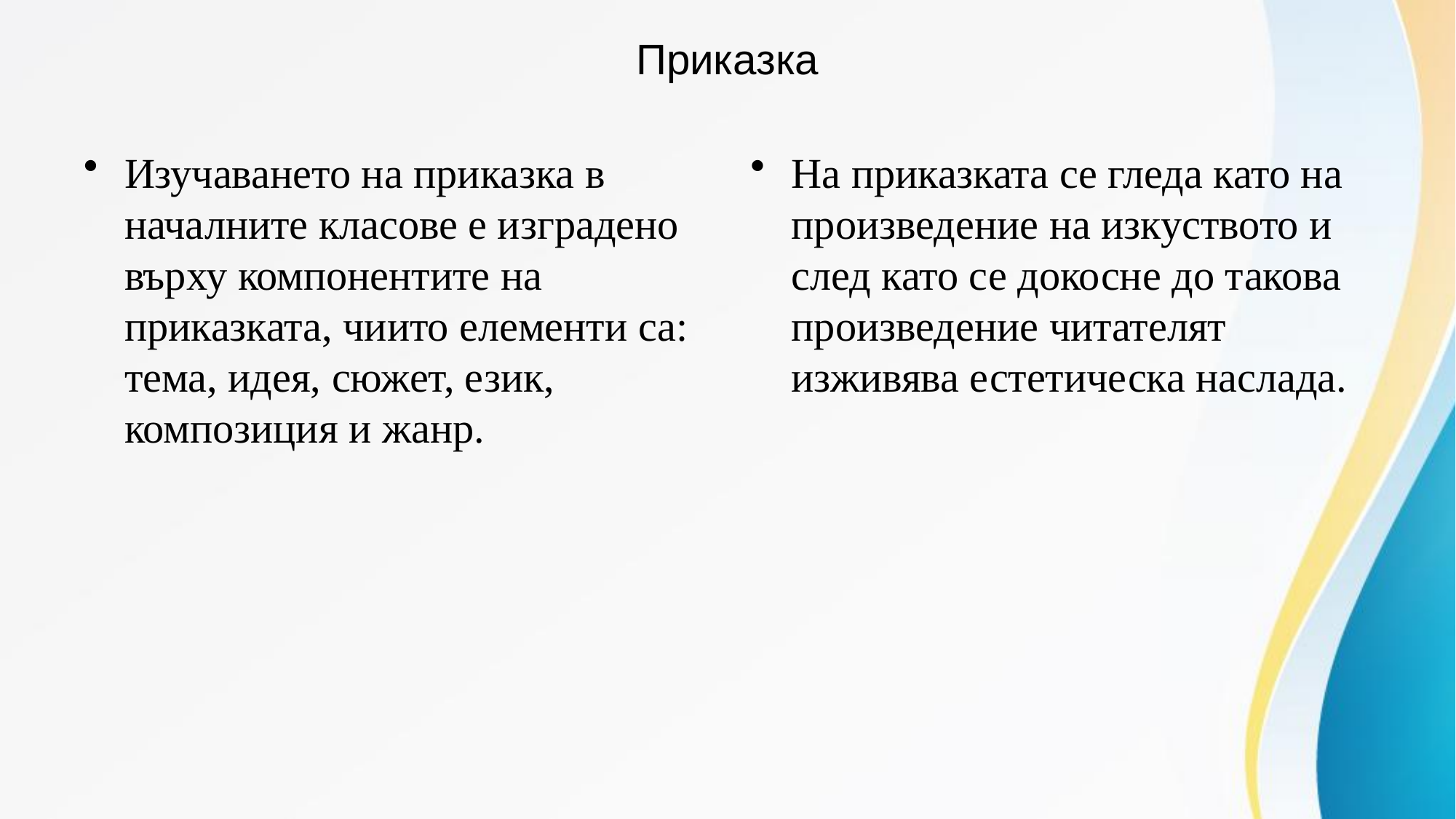

# Приказка
Изучаването на приказка в началните класове е изградено върху компонентите на приказката, чиито елементи са: тема, идея, сюжет, език, композиция и жанр.
На приказката се гледа като на  произведение на изкуството и след като се докосне до такова произведение читателят изживява естетическа наслада.